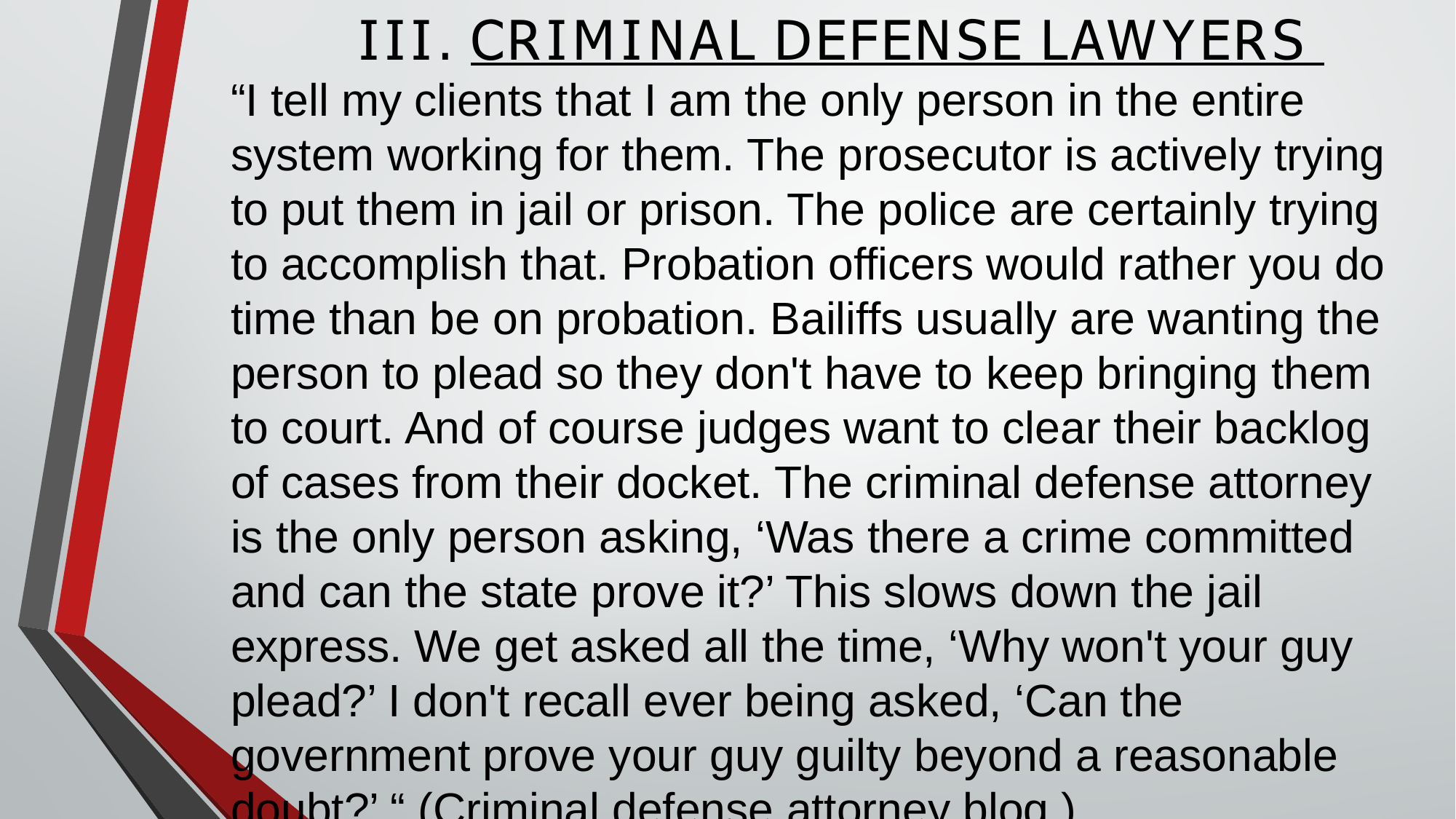

III. CRIMINAL DEFENSE LAWYERS
“I tell my clients that I am the only person in the entire system working for them. The prosecutor is actively trying to put them in jail or prison. The police are certainly trying to accomplish that. Probation officers would rather you do time than be on probation. Bailiffs usually are wanting the person to plead so they don't have to keep bringing them to court. And of course judges want to clear their backlog of cases from their docket. The criminal defense attorney is the only person asking, ‘Was there a crime committed and can the state prove it?’ This slows down the jail express. We get asked all the time, ‘Why won't your guy plead?’ I don't recall ever being asked, ‘Can the government prove your guy guilty beyond a reasonable doubt?’ “ (Criminal defense attorney blog.)